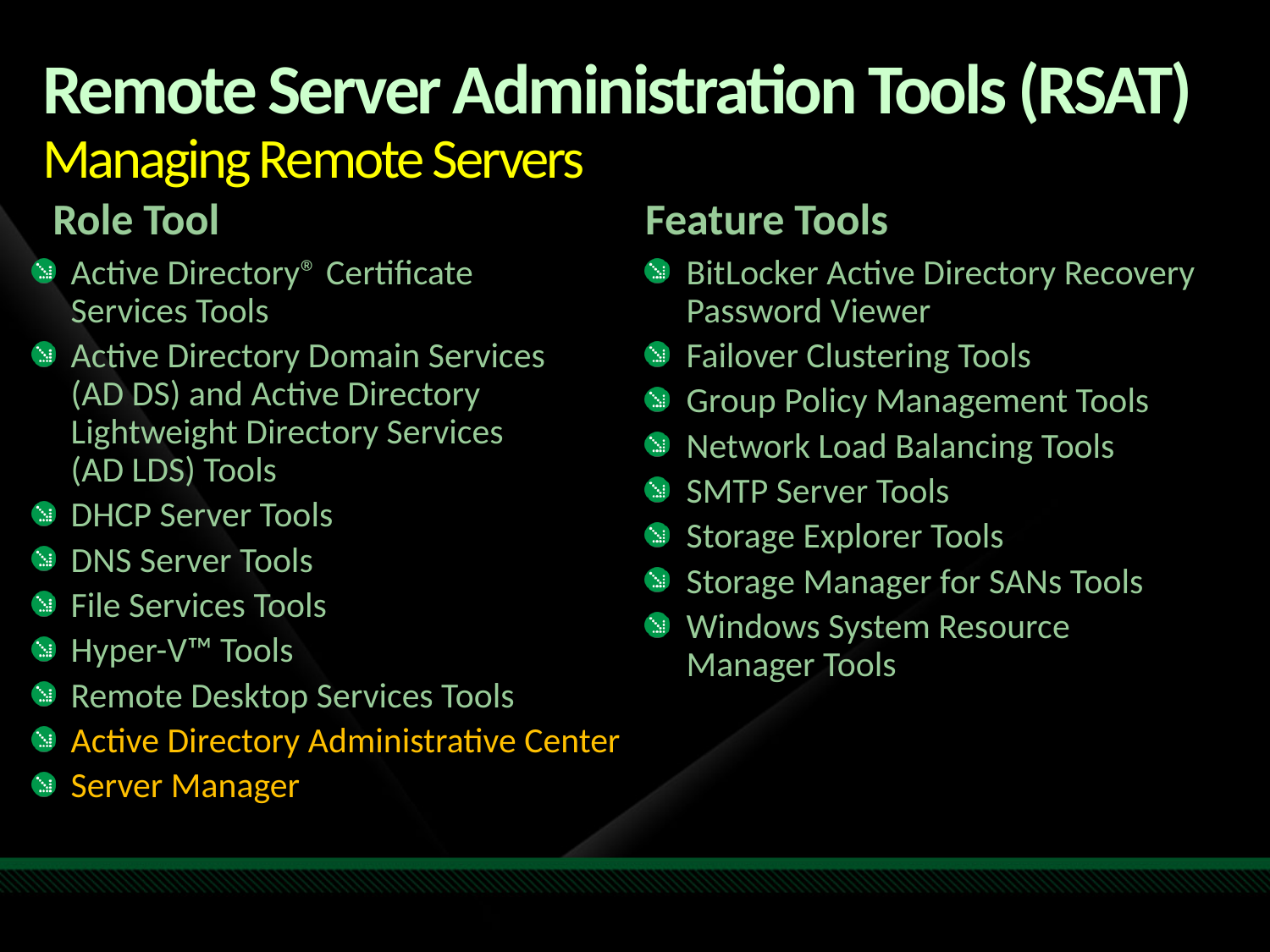

# Remote Server Administration Tools (RSAT) Managing Remote Servers
Role Tool
Feature Tools
Active Directory® Certificate
Services Tools
Active Directory Domain Services (AD DS) and Active Directory Lightweight Directory Services
(AD LDS) Tools
DHCP Server Tools
DNS Server Tools
File Services Tools
Hyper-V™ Tools
Remote Desktop Services Tools
Active Directory Administrative Center
Server Manager
BitLocker Active Directory Recovery Password Viewer
Failover Clustering Tools
Group Policy Management Tools
Network Load Balancing Tools
SMTP Server Tools
Storage Explorer Tools
Storage Manager for SANs Tools
Windows System Resource
Manager Tools